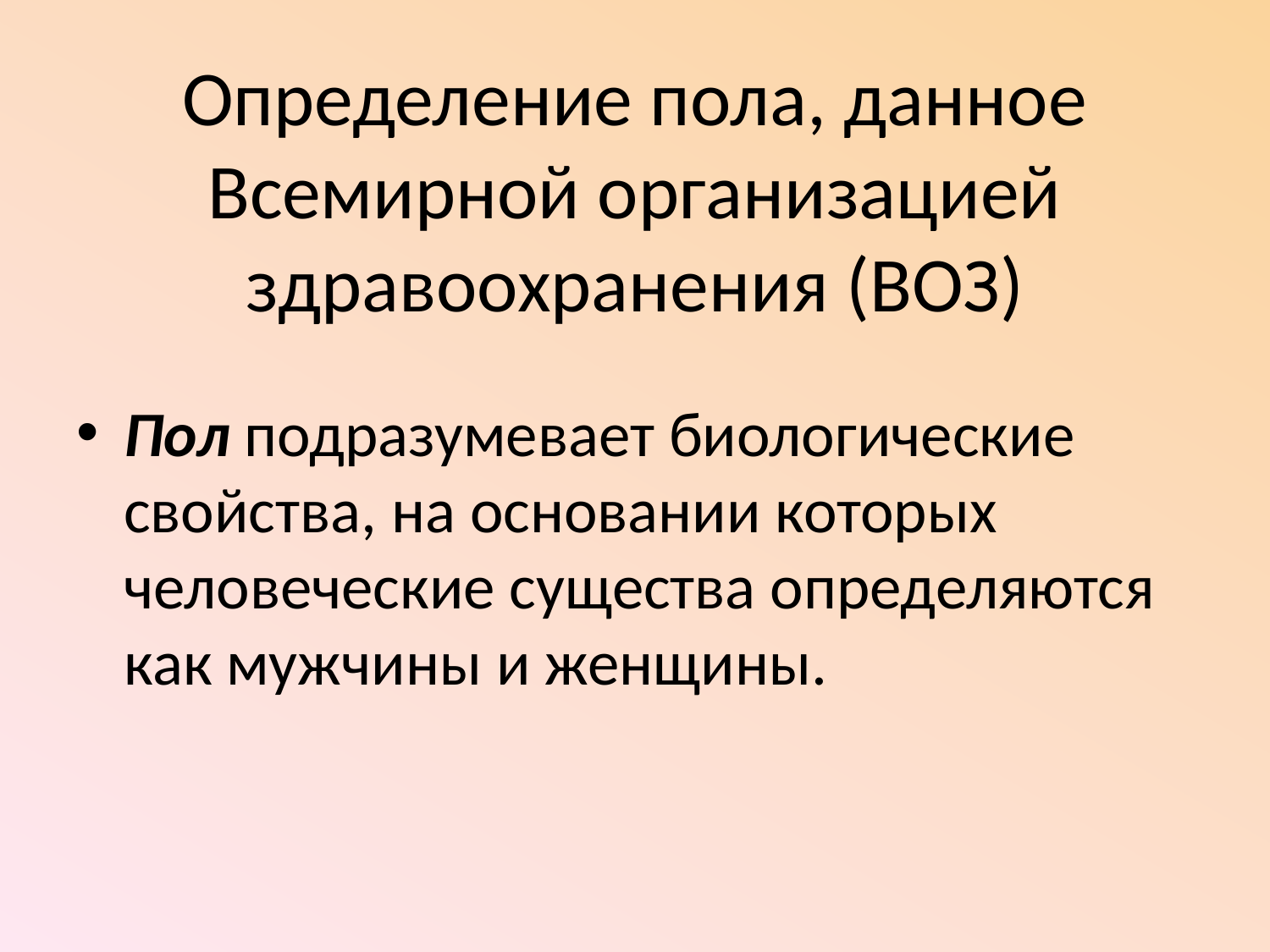

# Определение пола, данное Всемирной организацией здравоохранения (ВОЗ)
Пол подразумевает биологические свойства, на основании которых человеческие существа определяются как мужчины и женщины.